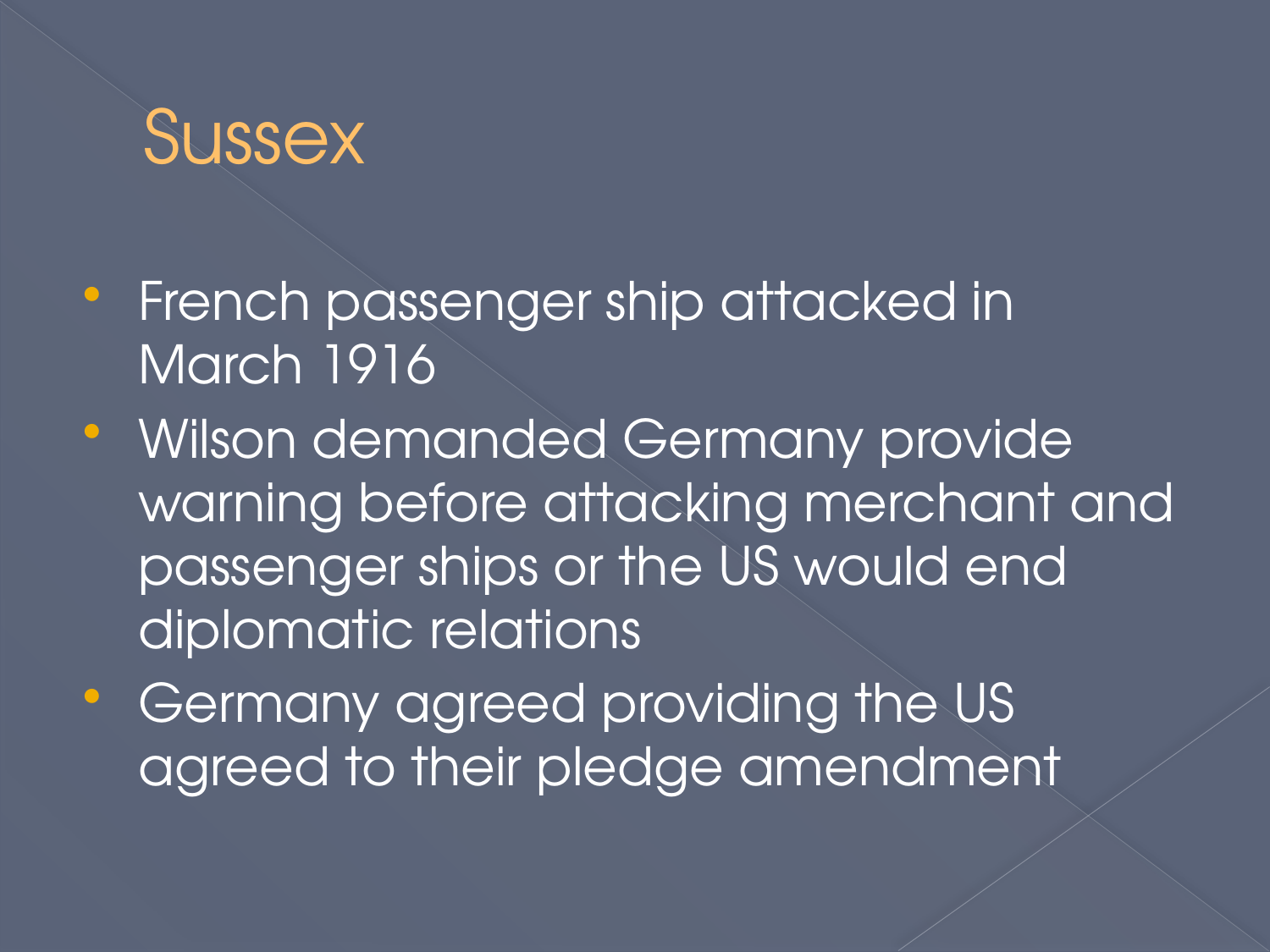

# Sussex
French passenger ship attacked in March 1916
Wilson demanded Germany provide warning before attacking merchant and passenger ships or the US would end diplomatic relations
Germany agreed providing the US agreed to their pledge amendment